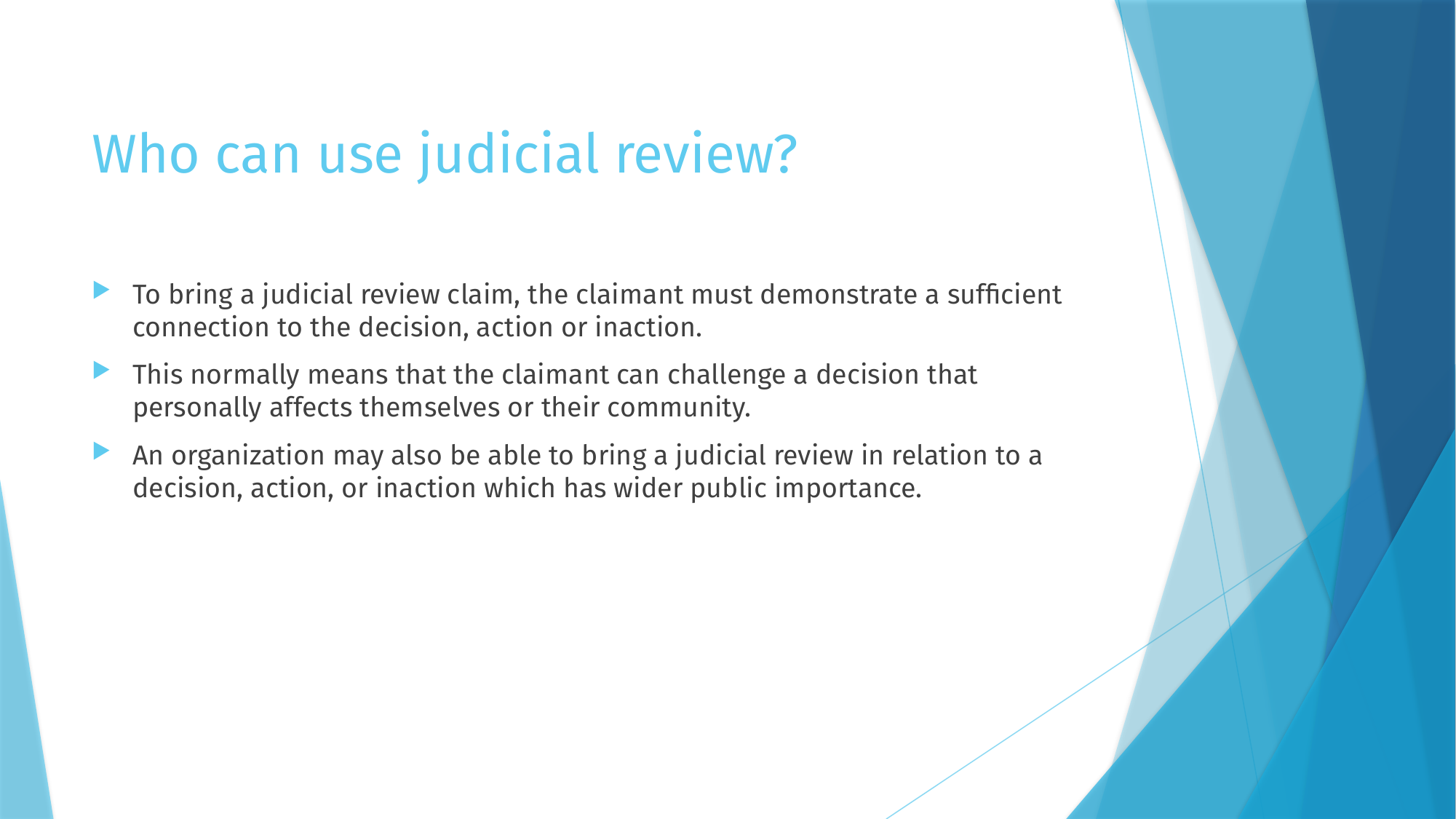

# Who can use judicial review?
To bring a judicial review claim, the claimant must demonstrate a sufficient connection to the decision, action or inaction.
This normally means that the claimant can challenge a decision that personally affects themselves or their community.
An organization may also be able to bring a judicial review in relation to a decision, action, or inaction which has wider public importance.